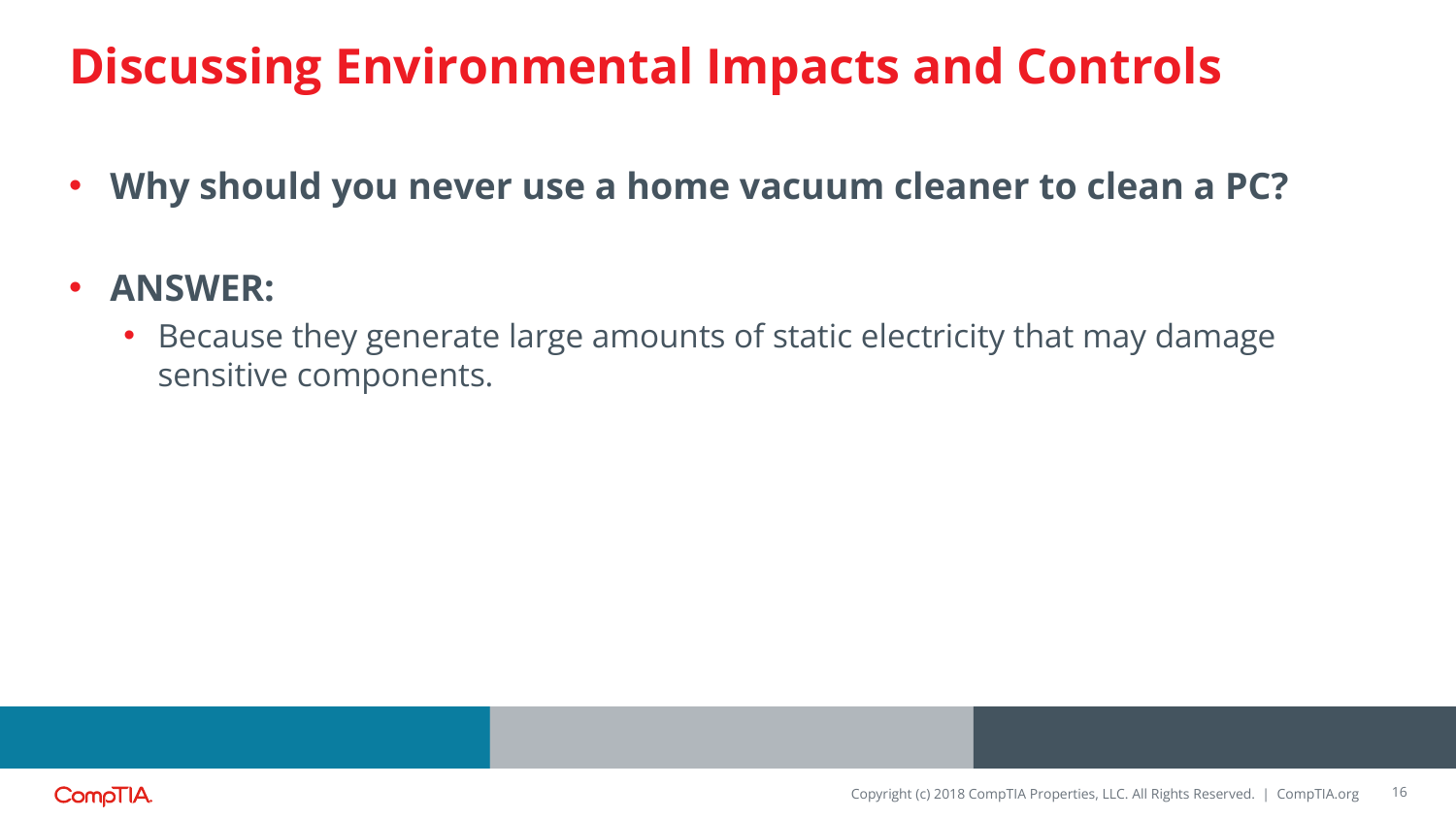

# Discussing Environmental Impacts and Controls
Why should you never use a home vacuum cleaner to clean a PC?

ANSWER:
Because they generate large amounts of static electricity that may damage sensitive components.

16